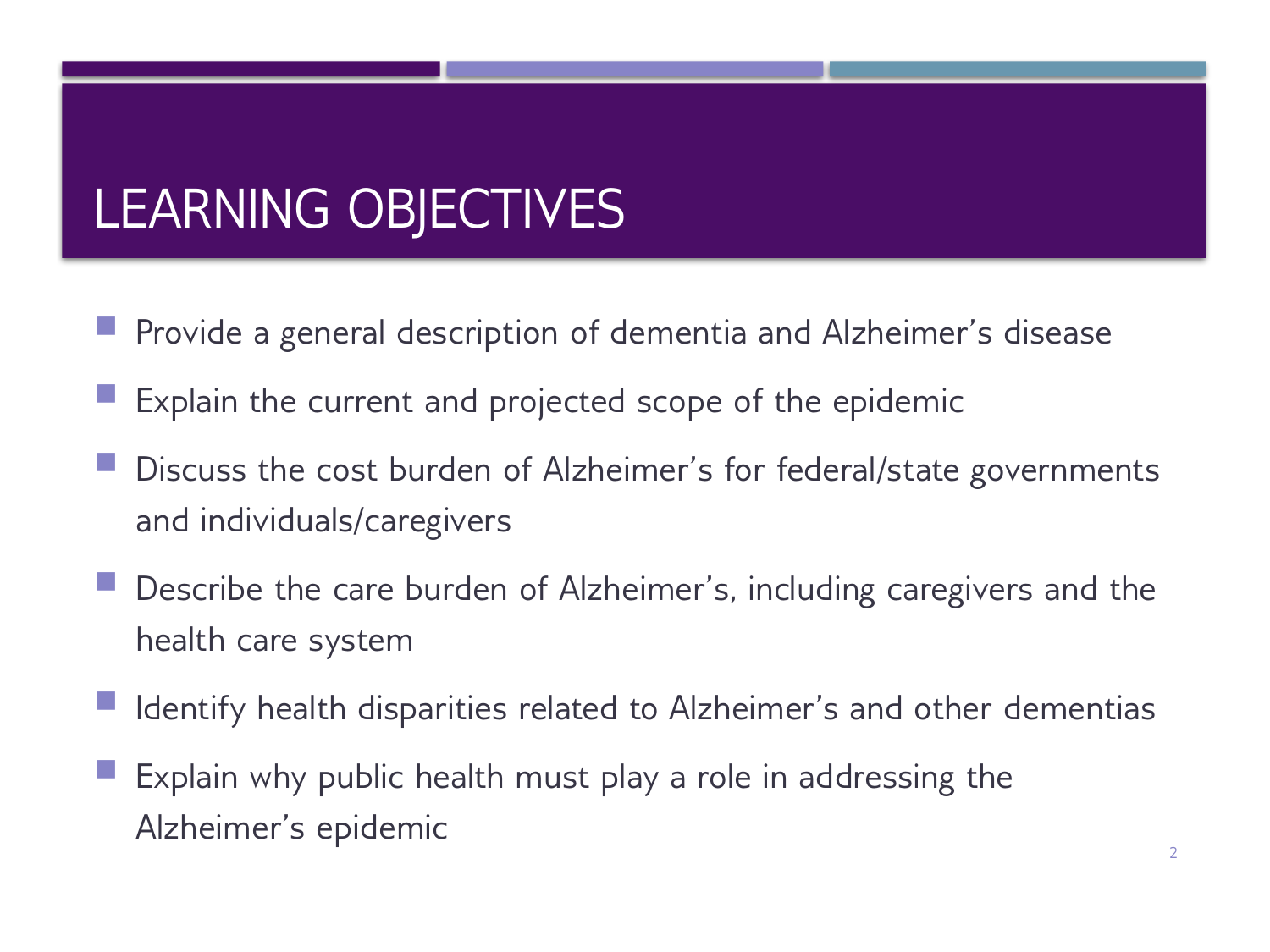

# Learning Objectives
Provide a general description of dementia and Alzheimer’s disease
Explain the current and projected scope of the epidemic
Discuss the cost burden of Alzheimer’s for federal/state governments and individuals/caregivers
Describe the care burden of Alzheimer’s, including caregivers and the health care system
Identify health disparities related to Alzheimer’s and other dementias
Explain why public health must play a role in addressing the Alzheimer’s epidemic
2